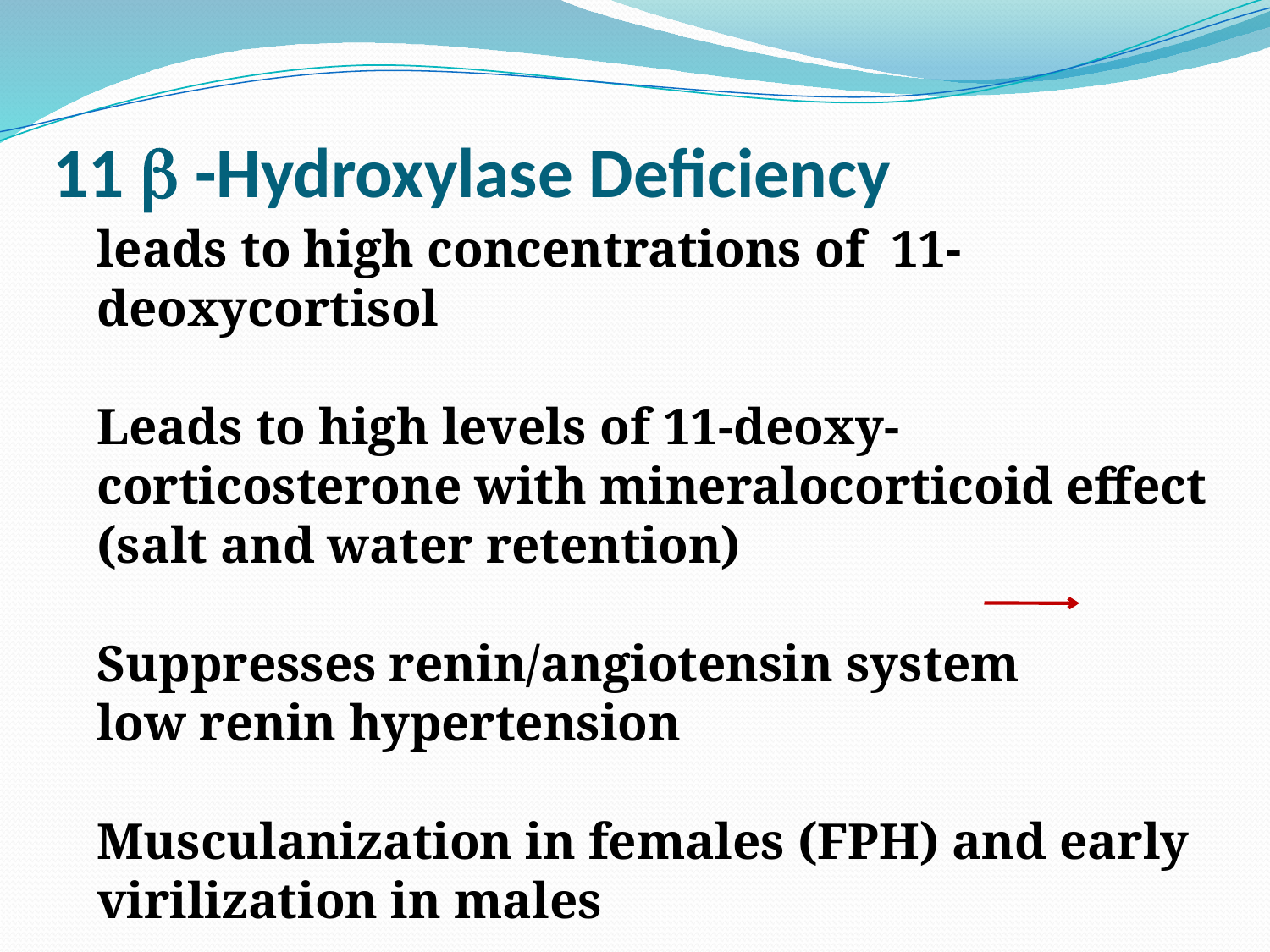

# 11 β -Hydroxylase Deficiency
leads to high concentrations of  11-deoxycortisol

Leads to high levels of 11-deoxy-corticosterone with mineralocorticoid effect (salt and water retention)

Suppresses renin/angiotensin system            low renin hypertension

Musculanization in females (FPH) and early virilization in males